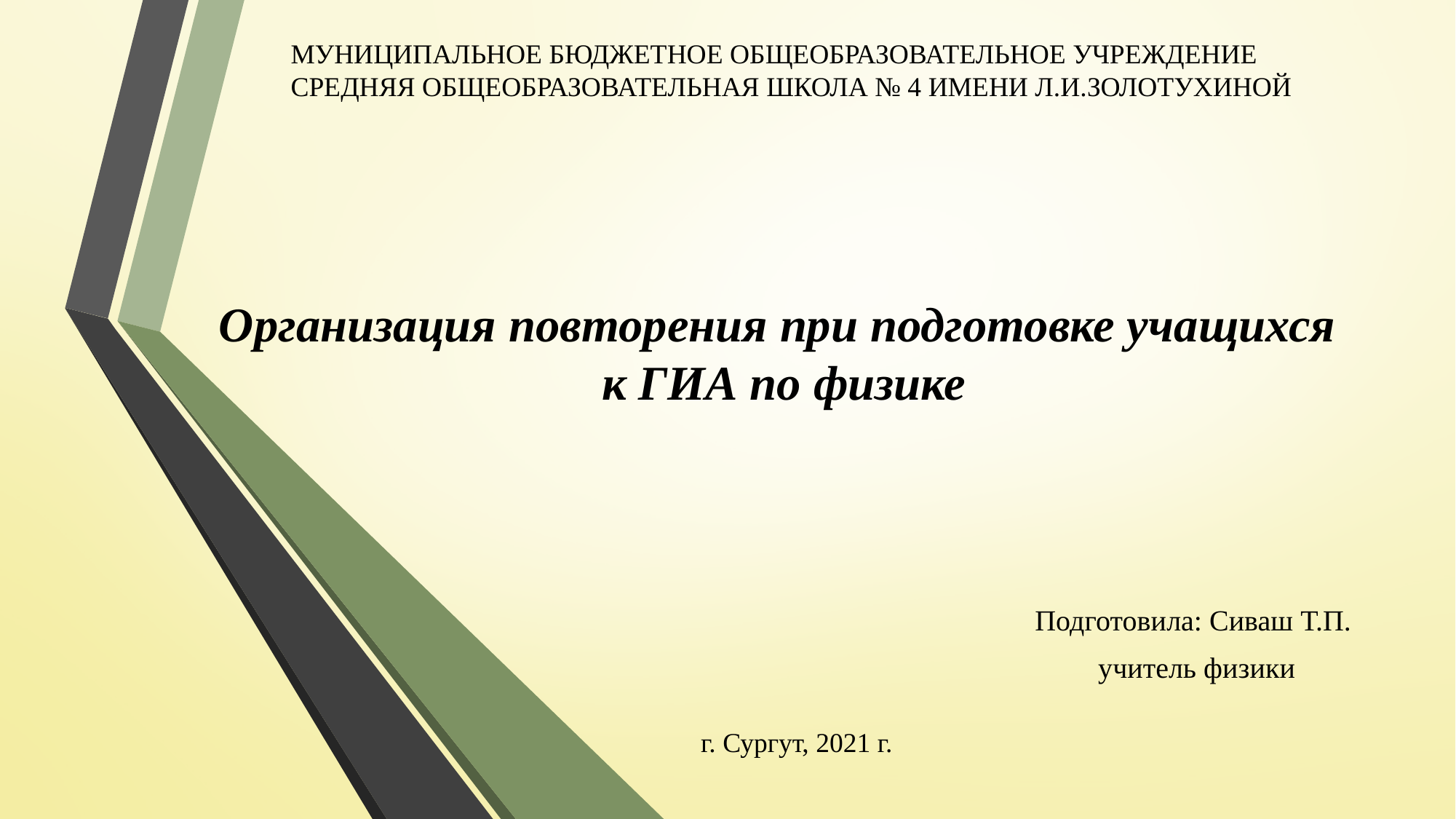

МУНИЦИПАЛЬНОЕ БЮДЖЕТНОЕ ОБЩЕОБРАЗОВАТЕЛЬНОЕ УЧРЕЖДЕНИЕ
СРЕДНЯЯ ОБЩЕОБРАЗОВАТЕЛЬНАЯ ШКОЛА № 4 ИМЕНИ Л.И.ЗОЛОТУХИНОЙ
# Организация повторения при подготовке учащихся к ГИА по физике
Подготовила: Сиваш Т.П.
учитель физики
г. Сургут, 2021 г.